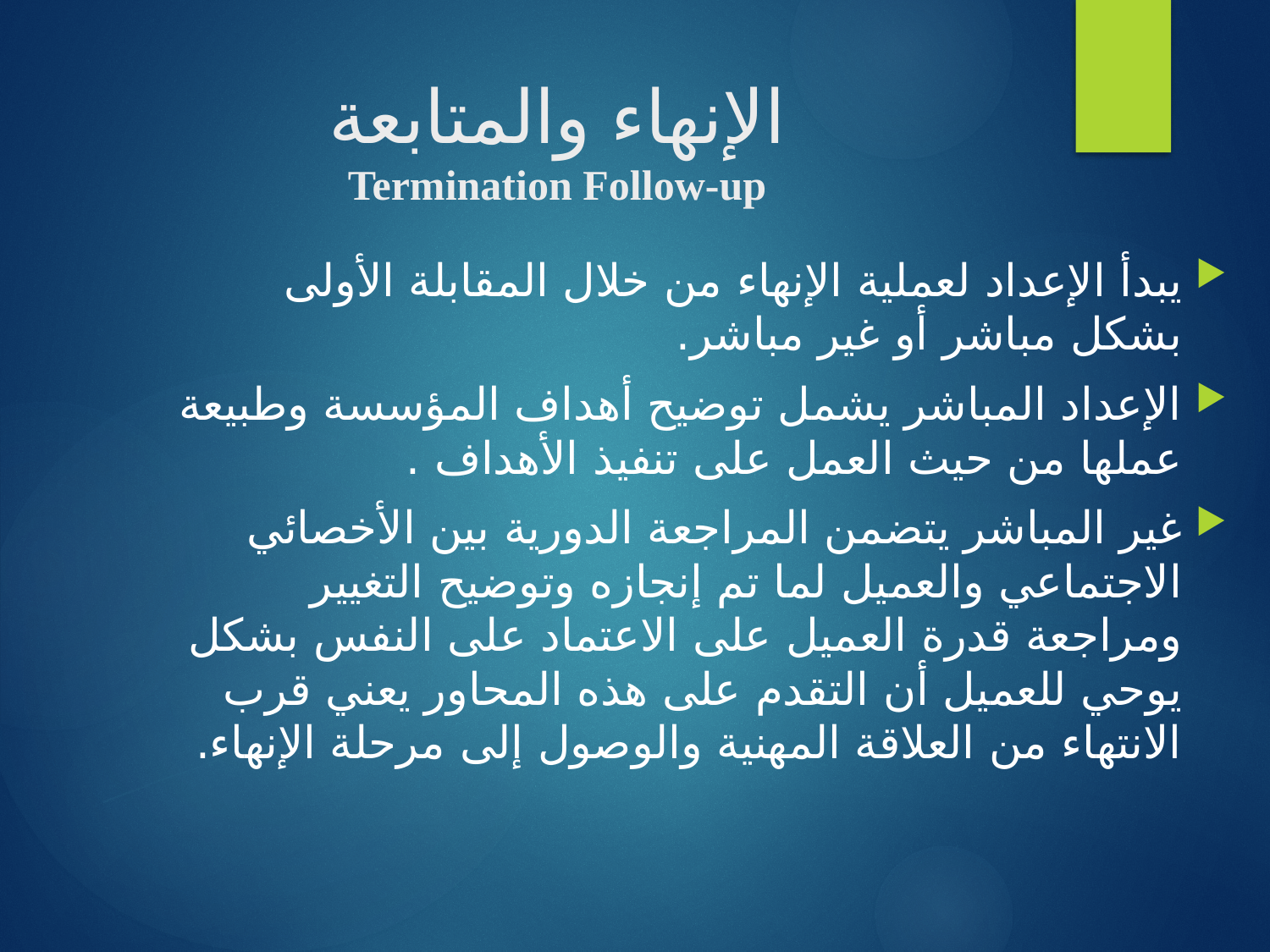

# الإنهاء والمتابعة Termination Follow-up
يبدأ الإعداد لعملية الإنهاء من خلال المقابلة الأولى بشكل مباشر أو غير مباشر.
الإعداد المباشر يشمل توضيح أهداف المؤسسة وطبيعة عملها من حيث العمل على تنفيذ الأهداف .
غير المباشر يتضمن المراجعة الدورية بين الأخصائي الاجتماعي والعميل لما تم إنجازه وتوضيح التغيير ومراجعة قدرة العميل على الاعتماد على النفس بشكل يوحي للعميل أن التقدم على هذه المحاور يعني قرب الانتهاء من العلاقة المهنية والوصول إلى مرحلة الإنهاء.